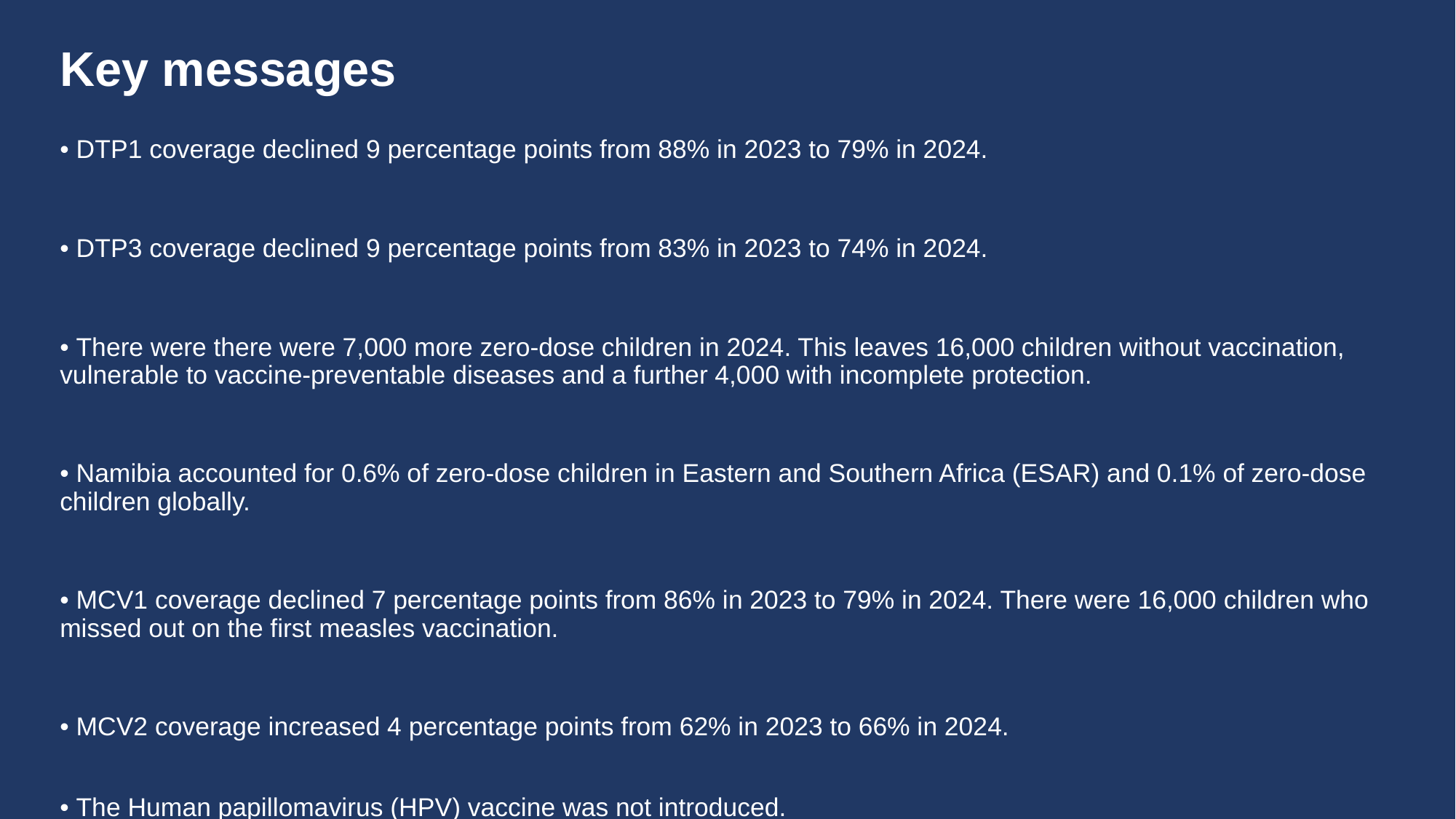

# Key messages
• DTP1 coverage declined 9 percentage points from 88% in 2023 to 79% in 2024.

• DTP3 coverage declined 9 percentage points from 83% in 2023 to 74% in 2024.

• There were there were 7,000 more zero-dose children in 2024. This leaves 16,000 children without vaccination, vulnerable to vaccine-preventable diseases and a further 4,000 with incomplete protection.

• Namibia accounted for 0.6% of zero-dose children in Eastern and Southern Africa (ESAR) and 0.1% of zero-dose children globally.

• MCV1 coverage declined 7 percentage points from 86% in 2023 to 79% in 2024. There were 16,000 children who missed out on the first measles vaccination.

• MCV2 coverage increased 4 percentage points from 62% in 2023 to 66% in 2024.

• The Human papillomavirus (HPV) vaccine was not introduced.